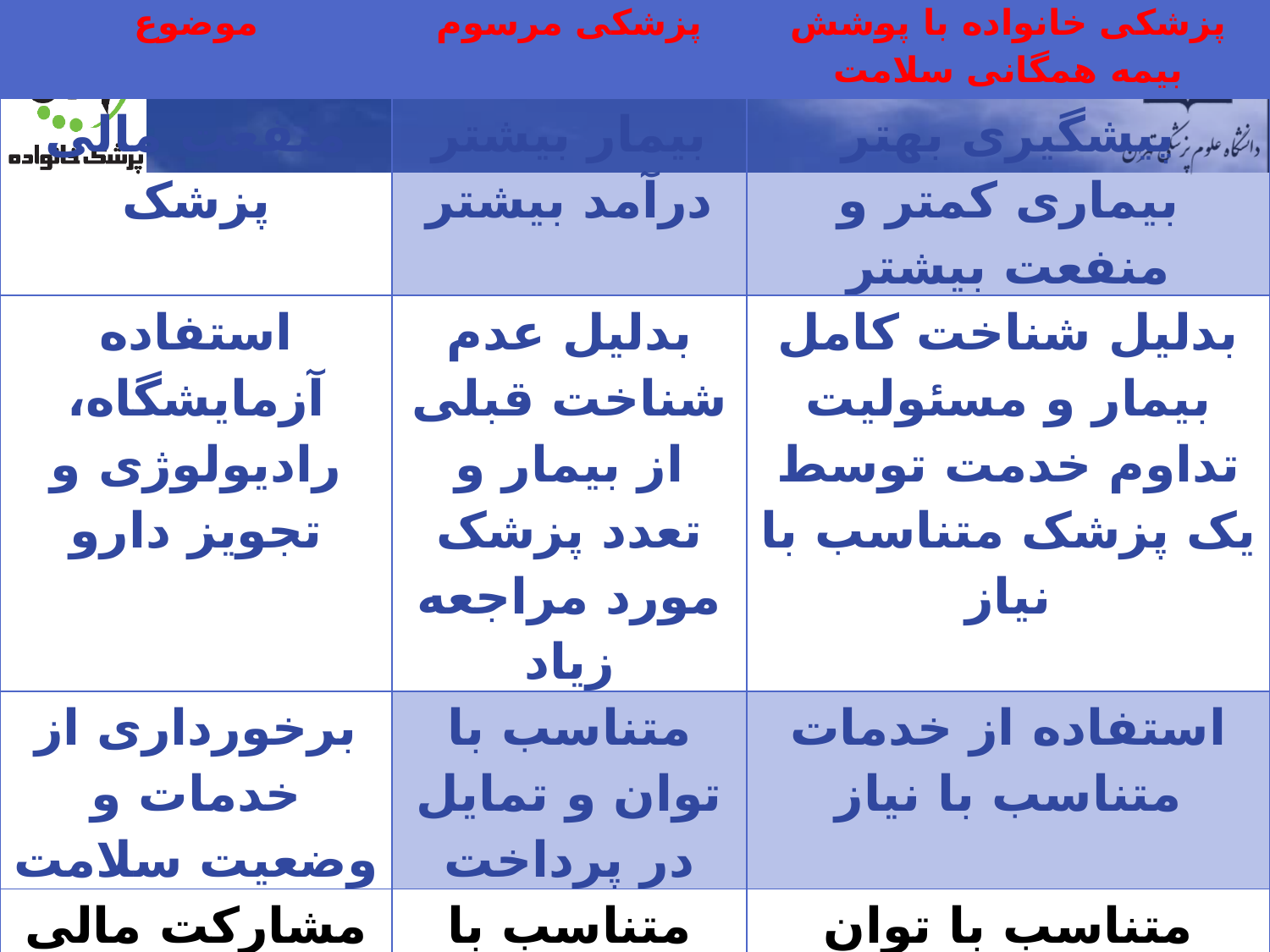

| موضوع | پزشکی مرسوم | پزشکی خانواده با پوشش بیمه همگانی سلامت |
| --- | --- | --- |
| منفعت مالی پزشک | بیمار بیشتر درآمد بیشتر | پیشگیری بهتر بیماری کمتر و منفعت بیشتر |
| استفاده آزمایشگاه، رادیولوژی و تجویز دارو | بدلیل عدم شناخت قبلی از بیمار و تعدد پزشک مورد مراجعه زیاد | بدلیل شناخت کامل بیمار و مسئولیت تداوم خدمت توسط یک پزشک متناسب با نیاز |
| برخورداری از خدمات و وضعیت سلامت | متناسب با توان و تمایل در پرداخت | استفاده از خدمات متناسب با نیاز |
| مشارکت مالی | متناسب با خدمات دریافتی | متناسب با توان پرداخت و درآمد |
|  |  |  |